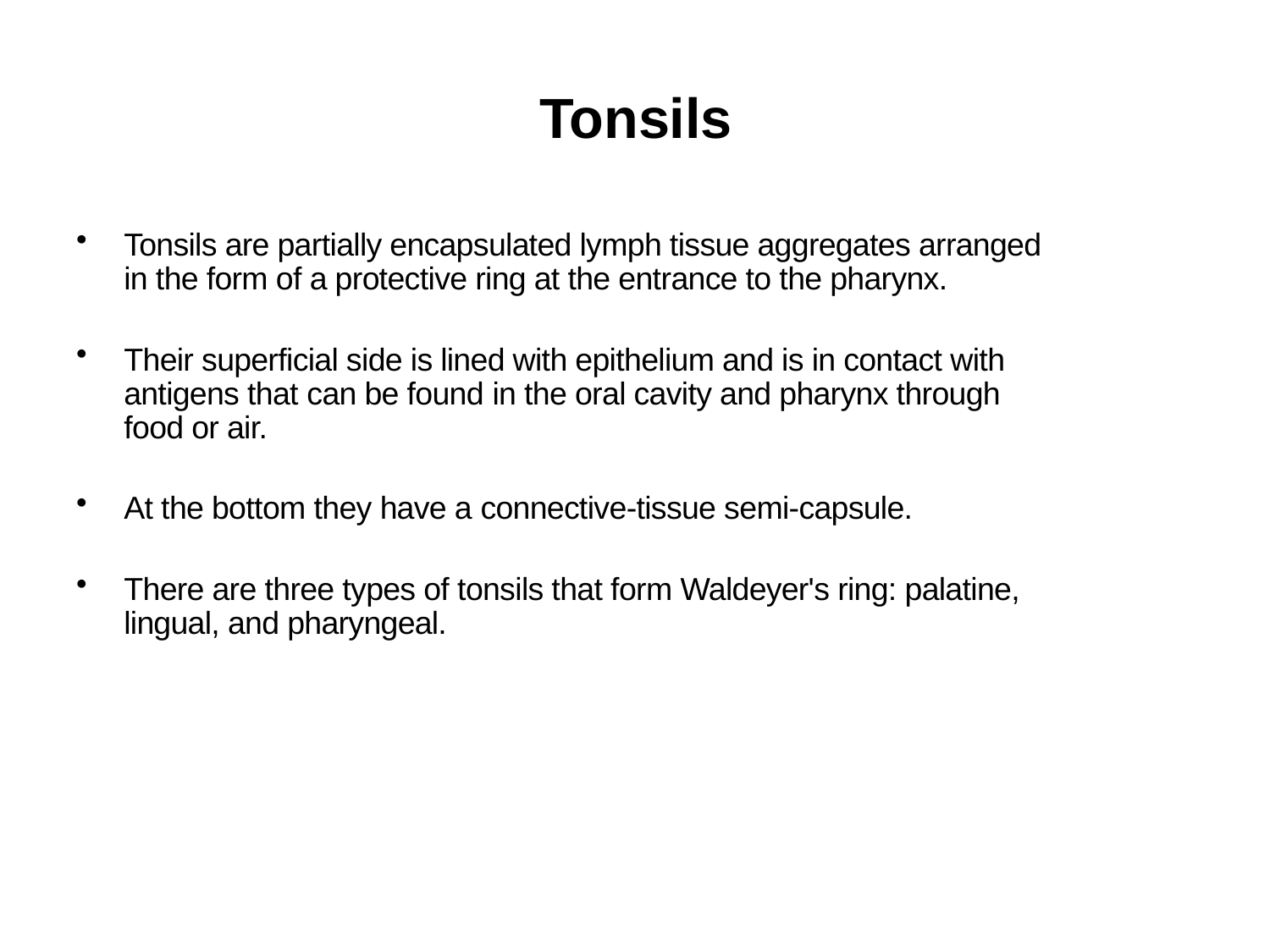

# Tonsils
Tonsils are partially encapsulated lymph tissue aggregates arranged in the form of a protective ring at the entrance to the pharynx.

Their superficial side is lined with epithelium and is in contact with antigens that can be found in the oral cavity and pharynx through food or air.

At the bottom they have a connective-tissue semi-capsule.

There are three types of tonsils that form Waldeyer's ring: palatine, lingual, and pharyngeal.